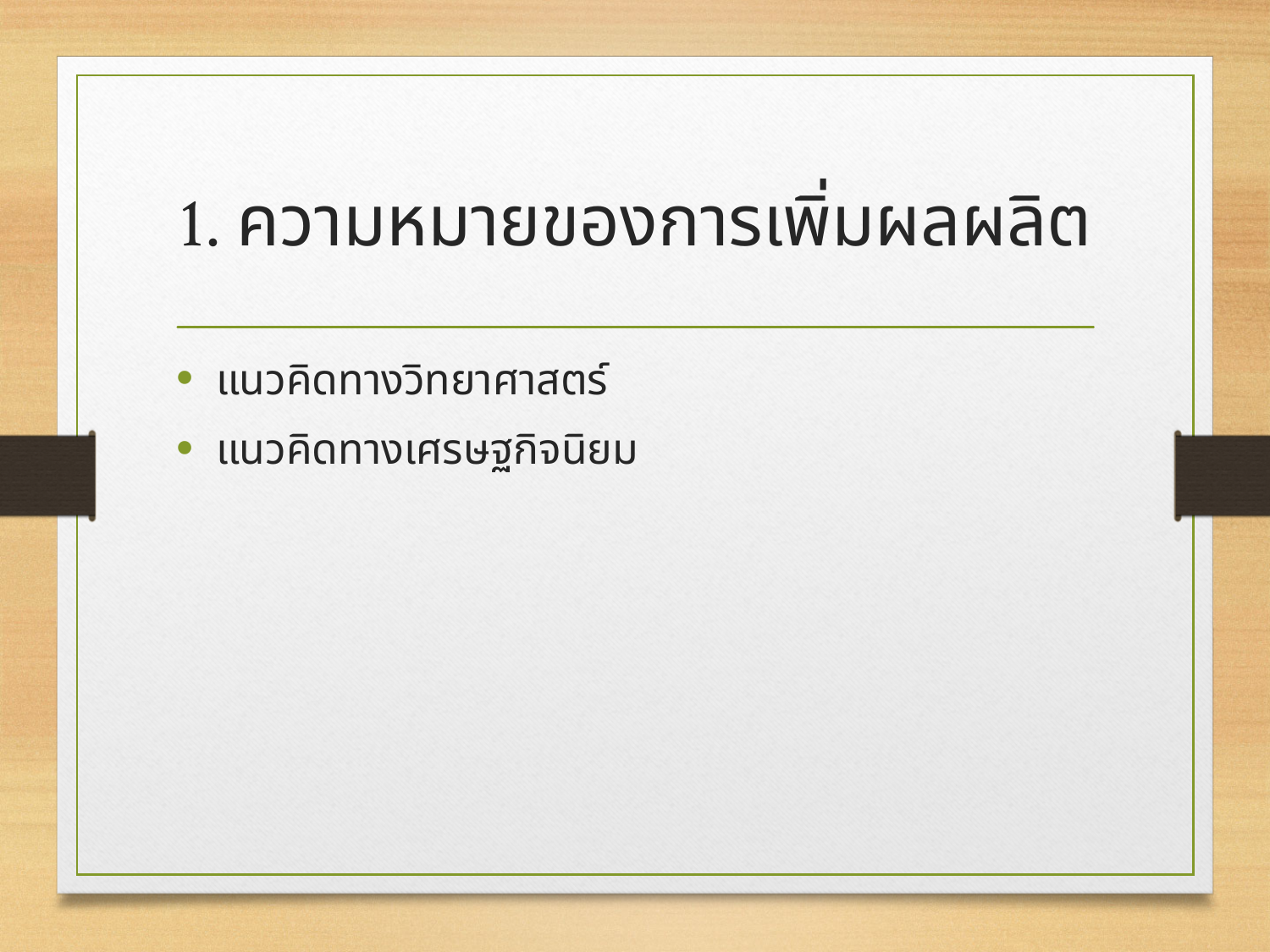

# 1. ความหมายของการเพิ่มผลผลิต
แนวคิดทางวิทยาศาสตร์
แนวคิดทางเศรษฐกิจนิยม